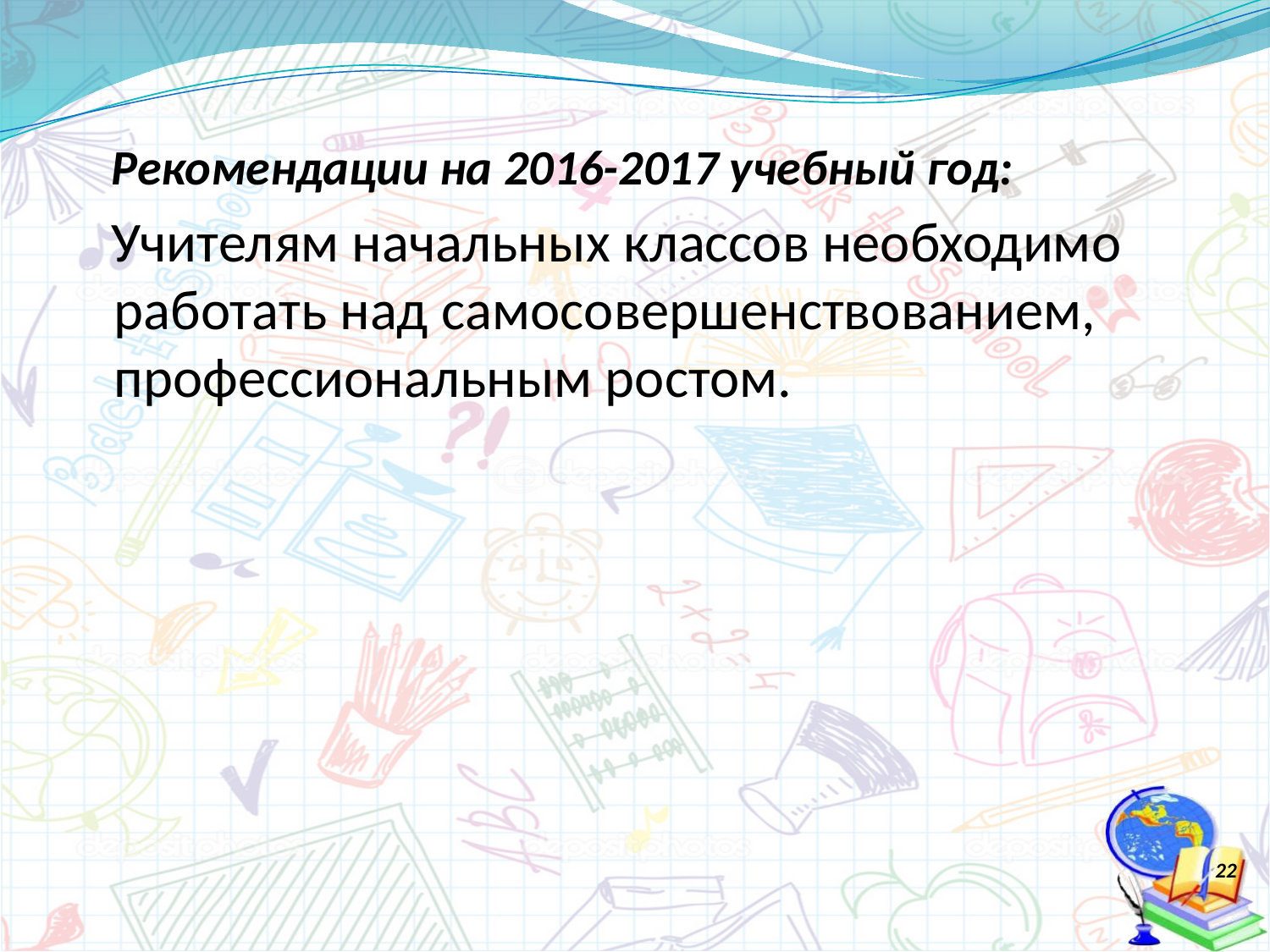

#
   Рекомендации на 2016-2017 учебный год:
   Учителям начальных классов необходимо работать над самосовершенствованием, профессиональным ростом.

22